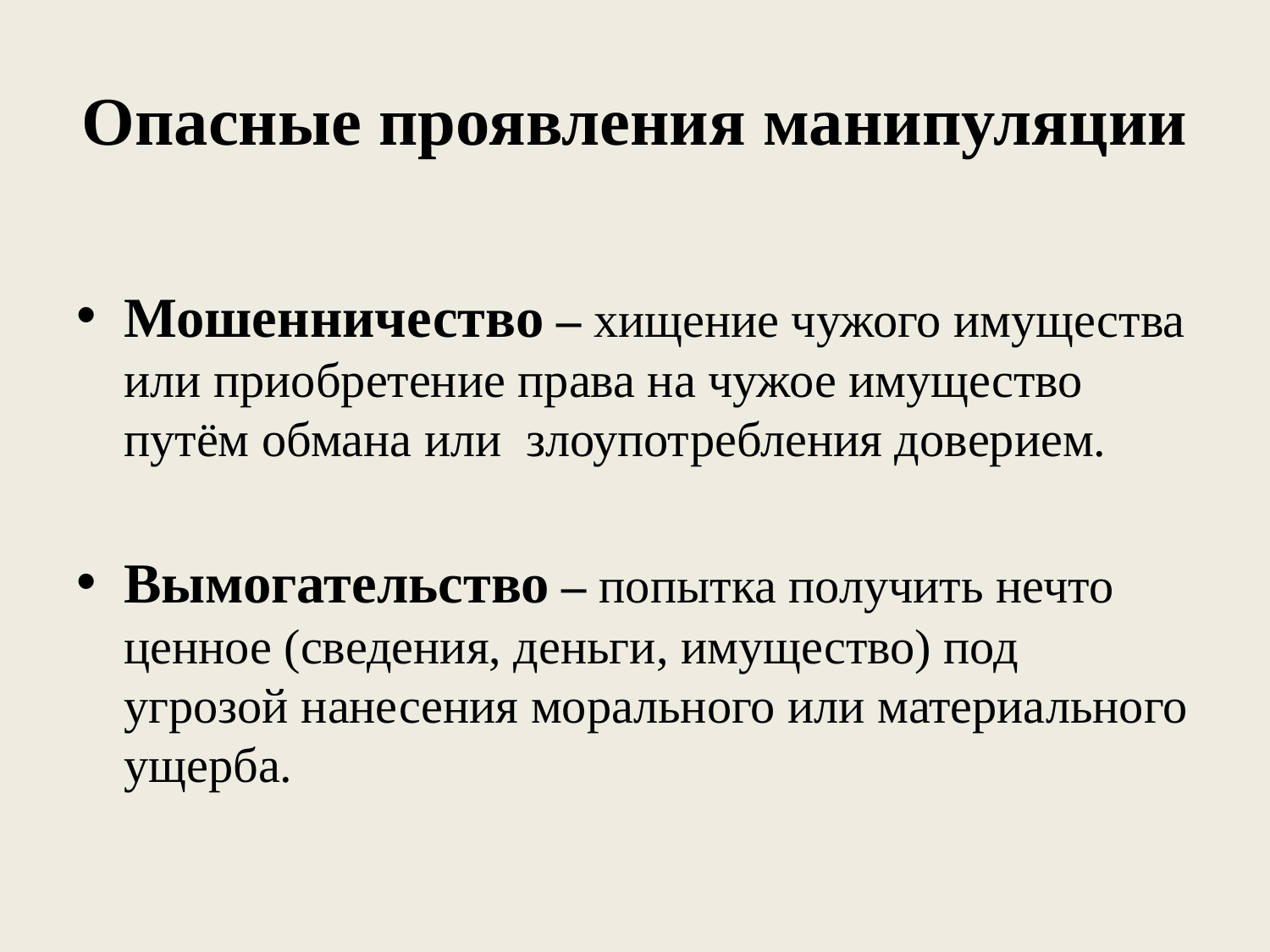

# Опасные проявления манипуляции
Мошенничество – хищение чужого имущества или приобретение права на чужое имущество путём обмана или  злоупотребления доверием.

Вымогательство – попытка получить нечто ценное (сведения, деньги, имущество) под угрозой нанесения морального или материального ущерба.